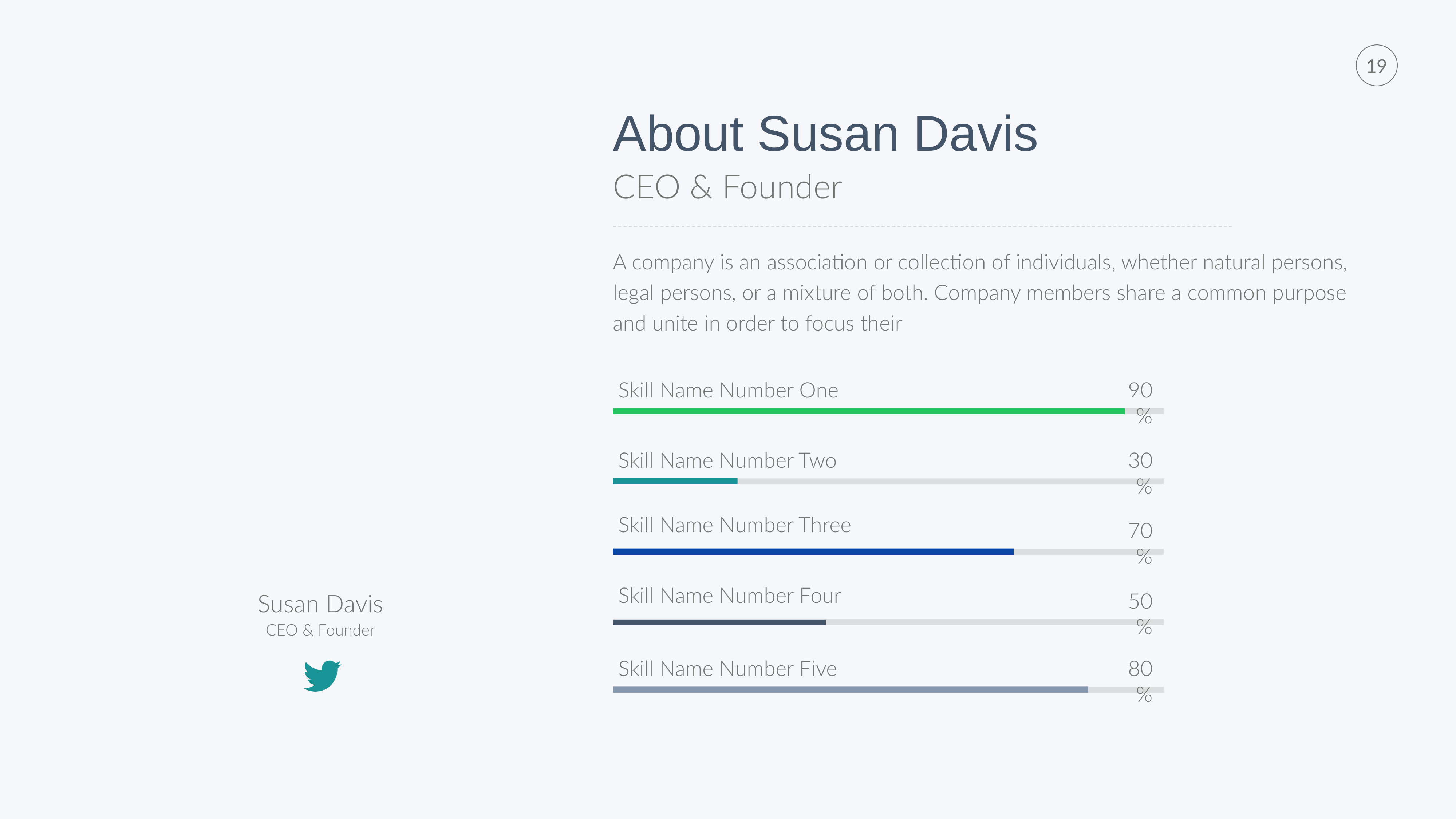

About Susan Davis
CEO & Founder

A company is an association or collection of individuals, whether natural persons, legal persons, or a mixture of both. Company members share a common purpose and unite in order to focus their
Skill Name Number One
90%

Skill Name Number Two
30%

Skill Name Number Three
70%

Skill Name Number Four
50%

Susan Davis
CEO & Founder
Skill Name Number Five
80%